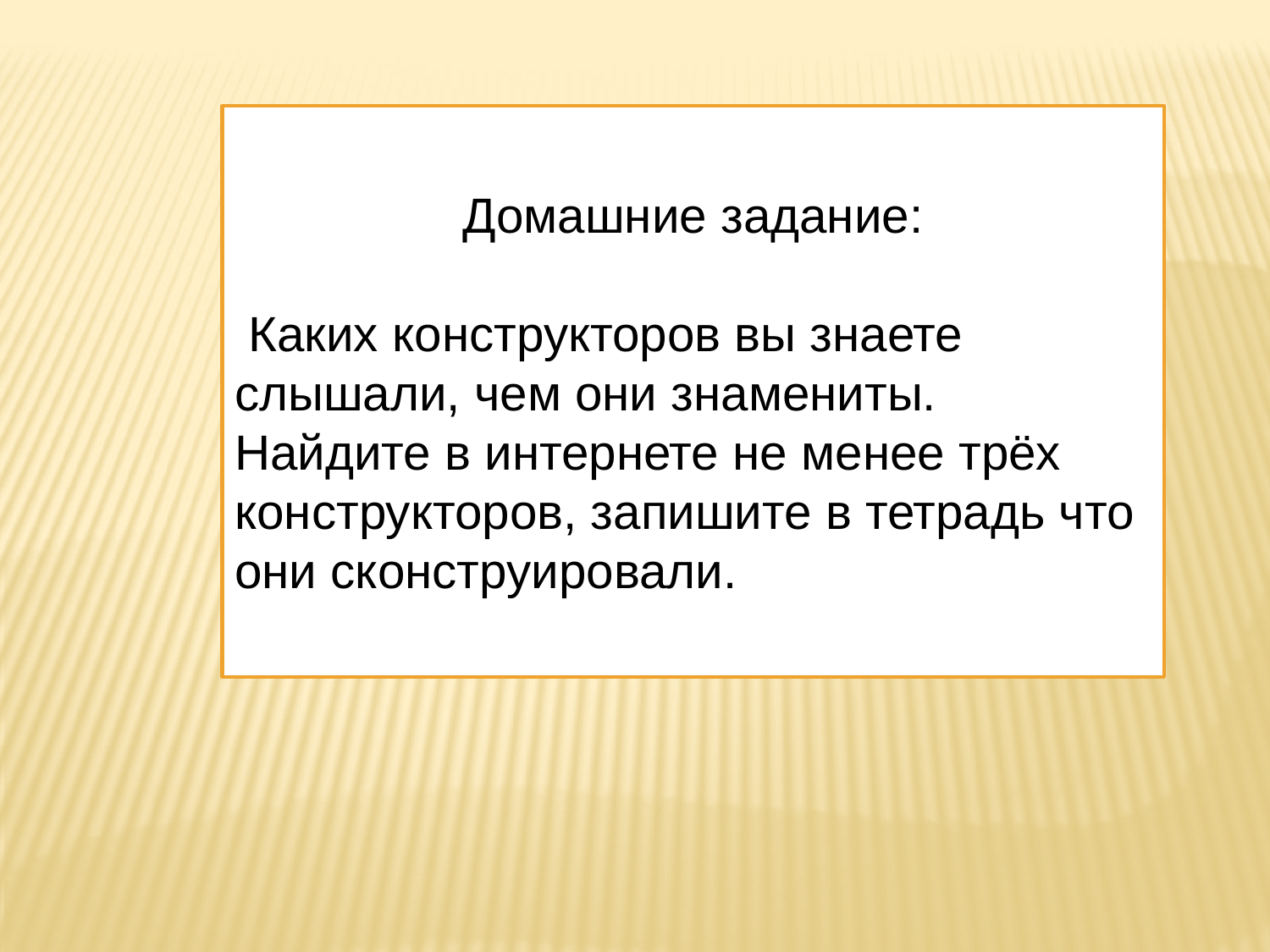

Домашние задание:

 Каких конструкторов вы знаете слышали, чем они знамениты.
Найдите в интернете не менее трёх конструкторов, запишите в тетрадь что они сконструировали.